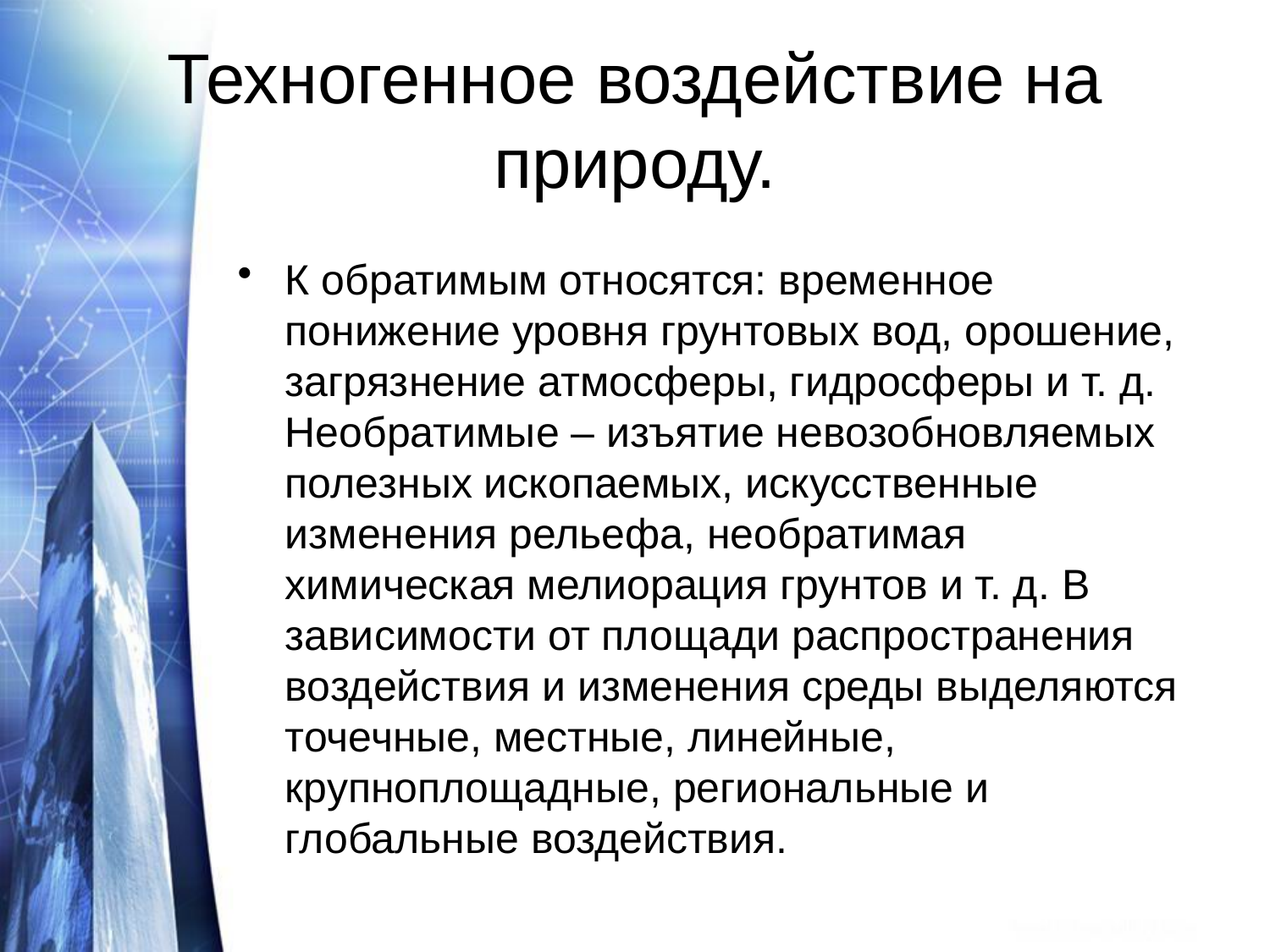

# Техногенное воздействие на природу.
К обратимым относятся: временное понижение уровня грунтовых вод, орошение, загрязнение атмосферы, гидросферы и т. д. Необратимые – изъятие невозобновляемых полезных ископаемых, искусственные изменения рельефа, необратимая химическая мелиорация грунтов и т. д. В зависимости от площади распространения воздействия и изменения среды выделяются точечные, местные, линейные, крупноплощадные, региональные и глобальные воздействия.